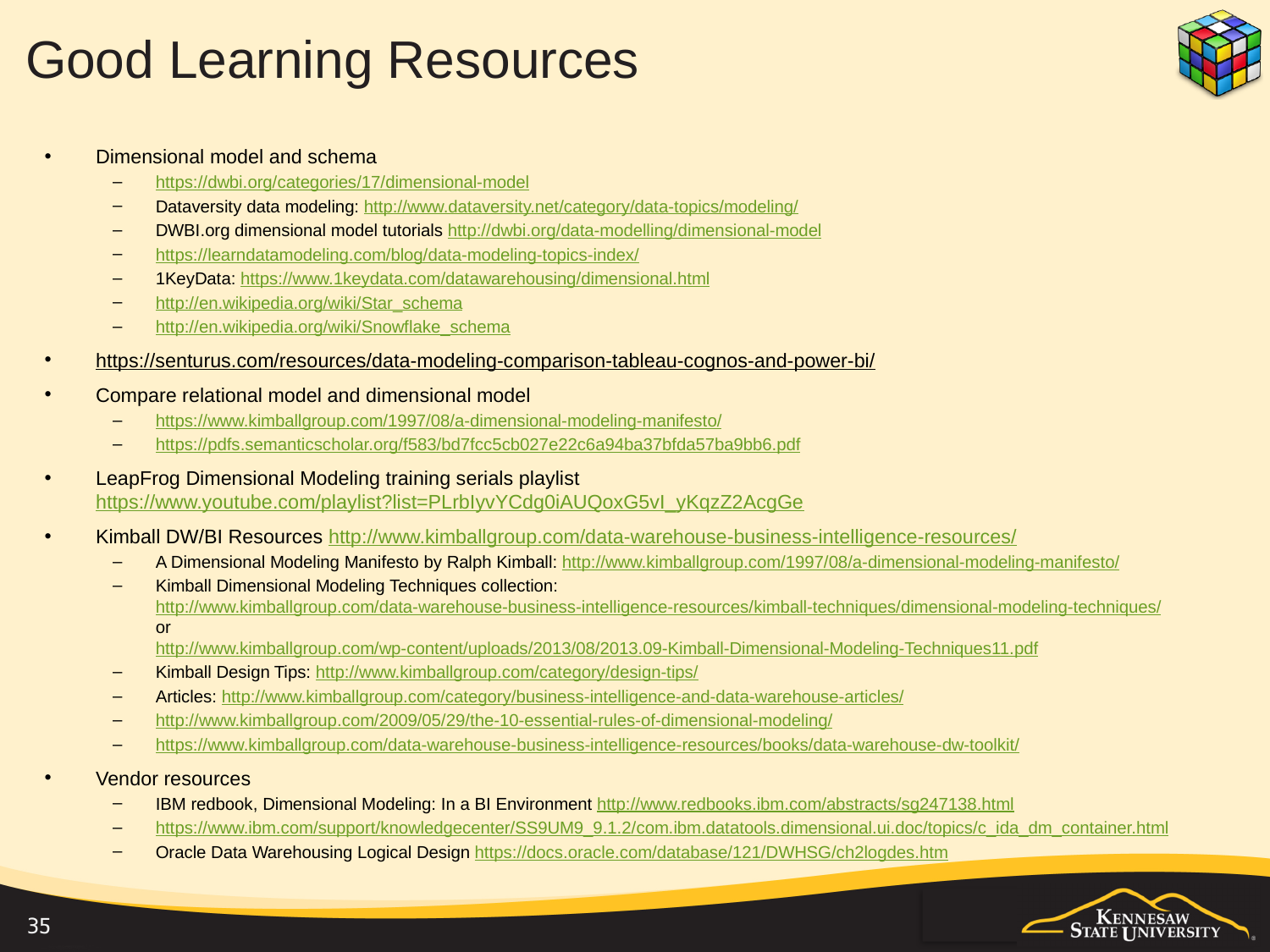

# Good Learning Resources
Dimensional model and schema
https://dwbi.org/categories/17/dimensional-model
Dataversity data modeling: http://www.dataversity.net/category/data-topics/modeling/
DWBI.org dimensional model tutorials http://dwbi.org/data-modelling/dimensional-model
https://learndatamodeling.com/blog/data-modeling-topics-index/
1KeyData: https://www.1keydata.com/datawarehousing/dimensional.html
http://en.wikipedia.org/wiki/Star_schema
http://en.wikipedia.org/wiki/Snowflake_schema
https://senturus.com/resources/data-modeling-comparison-tableau-cognos-and-power-bi/
Compare relational model and dimensional model
https://www.kimballgroup.com/1997/08/a-dimensional-modeling-manifesto/
https://pdfs.semanticscholar.org/f583/bd7fcc5cb027e22c6a94ba37bfda57ba9bb6.pdf
LeapFrog Dimensional Modeling training serials playlist https://www.youtube.com/playlist?list=PLrbIyvYCdg0iAUQoxG5vI_yKqzZ2AcgGe
Kimball DW/BI Resources http://www.kimballgroup.com/data-warehouse-business-intelligence-resources/
A Dimensional Modeling Manifesto by Ralph Kimball: http://www.kimballgroup.com/1997/08/a-dimensional-modeling-manifesto/
Kimball Dimensional Modeling Techniques collection: http://www.kimballgroup.com/data-warehouse-business-intelligence-resources/kimball-techniques/dimensional-modeling-techniques/
or
http://www.kimballgroup.com/wp-content/uploads/2013/08/2013.09-Kimball-Dimensional-Modeling-Techniques11.pdf
Kimball Design Tips: http://www.kimballgroup.com/category/design-tips/
Articles: http://www.kimballgroup.com/category/business-intelligence-and-data-warehouse-articles/
http://www.kimballgroup.com/2009/05/29/the-10-essential-rules-of-dimensional-modeling/
https://www.kimballgroup.com/data-warehouse-business-intelligence-resources/books/data-warehouse-dw-toolkit/
Vendor resources
IBM redbook, Dimensional Modeling: In a BI Environment http://www.redbooks.ibm.com/abstracts/sg247138.html
https://www.ibm.com/support/knowledgecenter/SS9UM9_9.1.2/com.ibm.datatools.dimensional.ui.doc/topics/c_ida_dm_container.html
Oracle Data Warehousing Logical Design https://docs.oracle.com/database/121/DWHSG/ch2logdes.htm
35